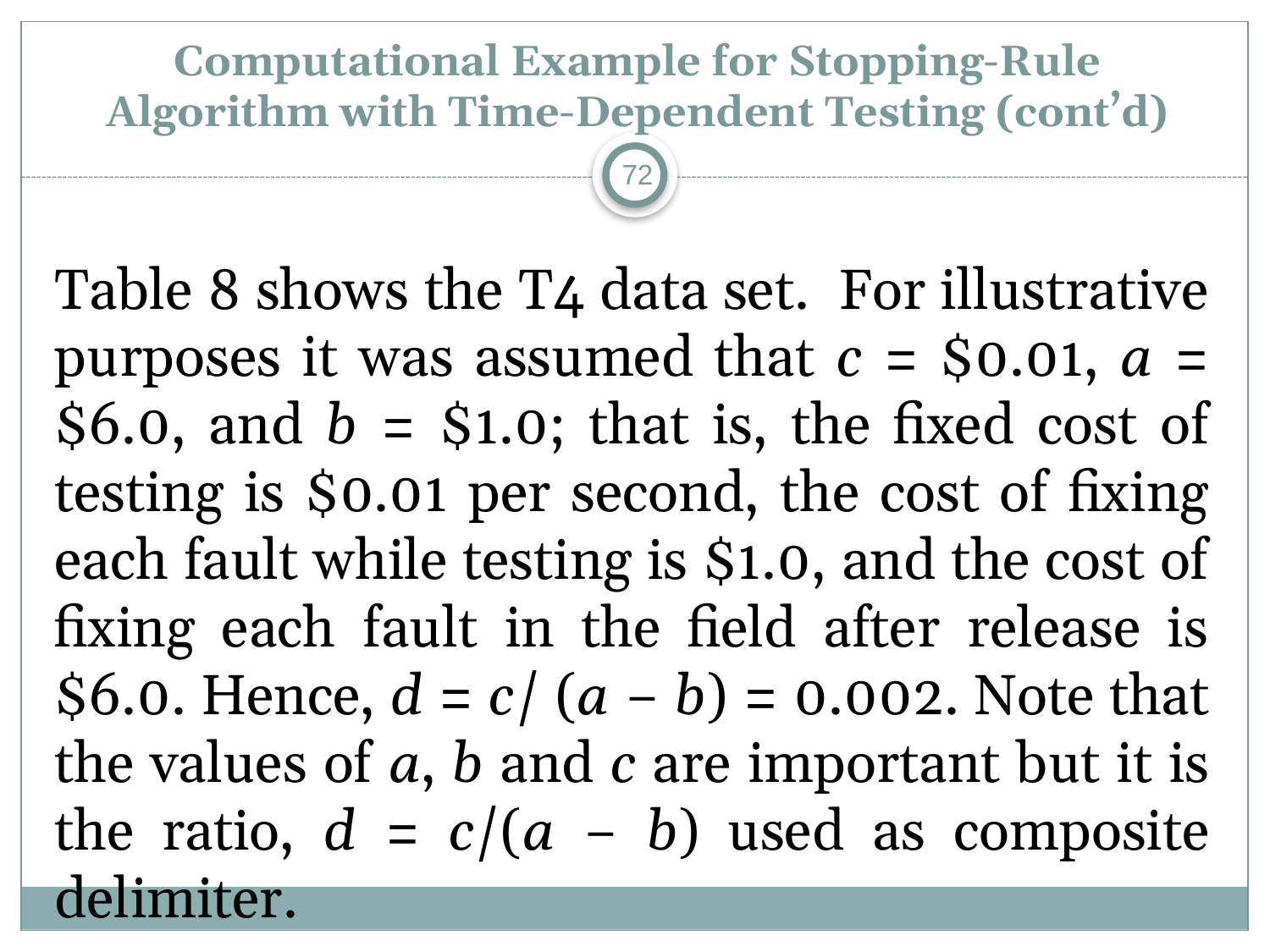

# Computational Example for Stopping-Rule Algorithm with Time-Dependent Testing (cont’d)
72
Table 8 shows the T4 data set.  For illustrative purposes it was assumed that c = $0.01, a = $6.0, and b = $1.0; that is, the fixed cost of testing is $0.01 per second, the cost of fixing each fault while testing is $1.0, and the cost of fixing each fault in the field after release is $6.0. Hence, d = c/ (a − b) = 0.002. Note that the values of a, b and c are important but it is the ratio, d = c/(a − b) used as composite delimiter.